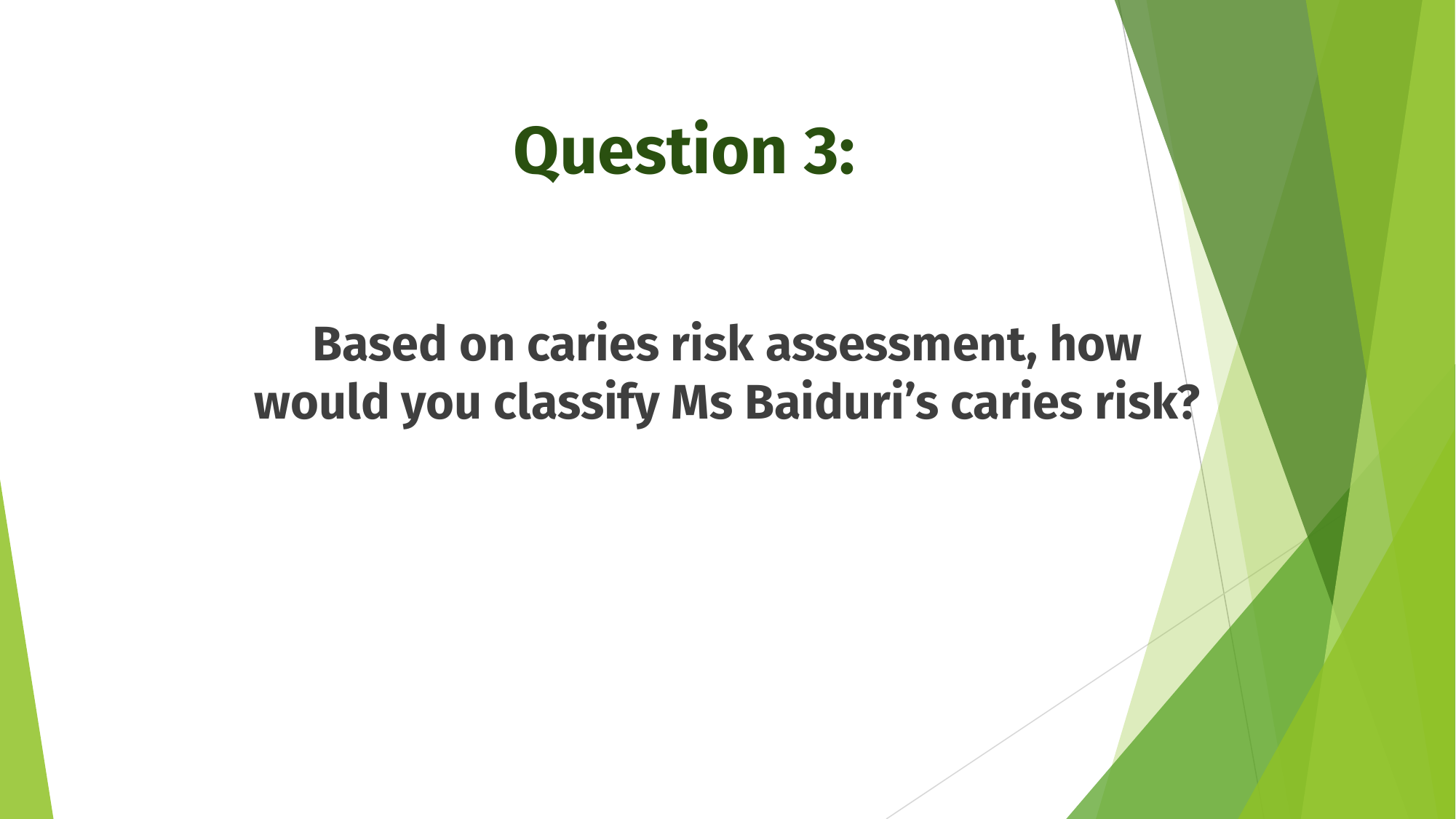

# Question 3:

Based on caries risk assessment, how would you classify Ms Baiduri’s caries risk?